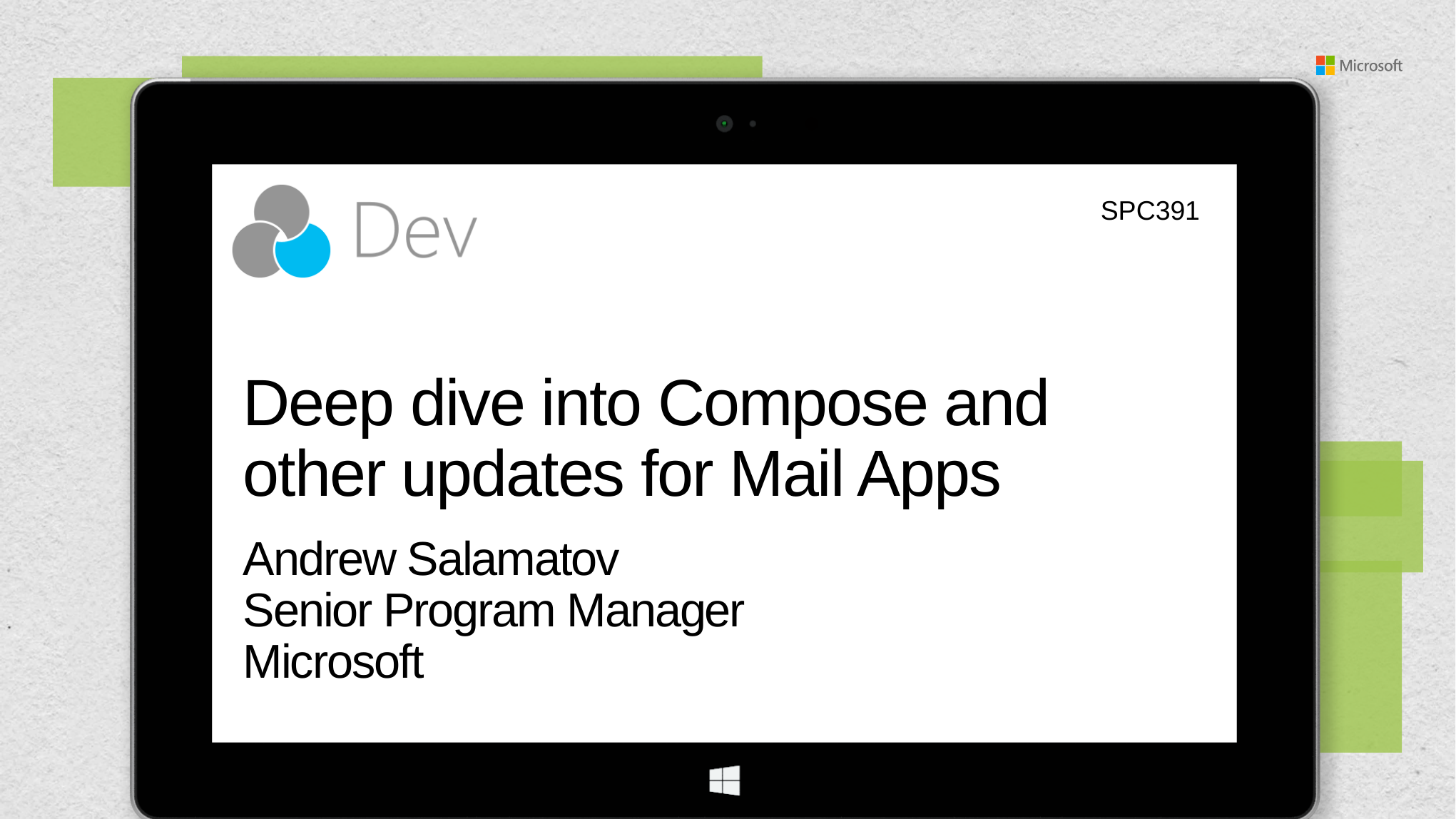

SPC391
# Deep dive into Compose and other updates for Mail Apps
Andrew Salamatov
Senior Program Manager
Microsoft